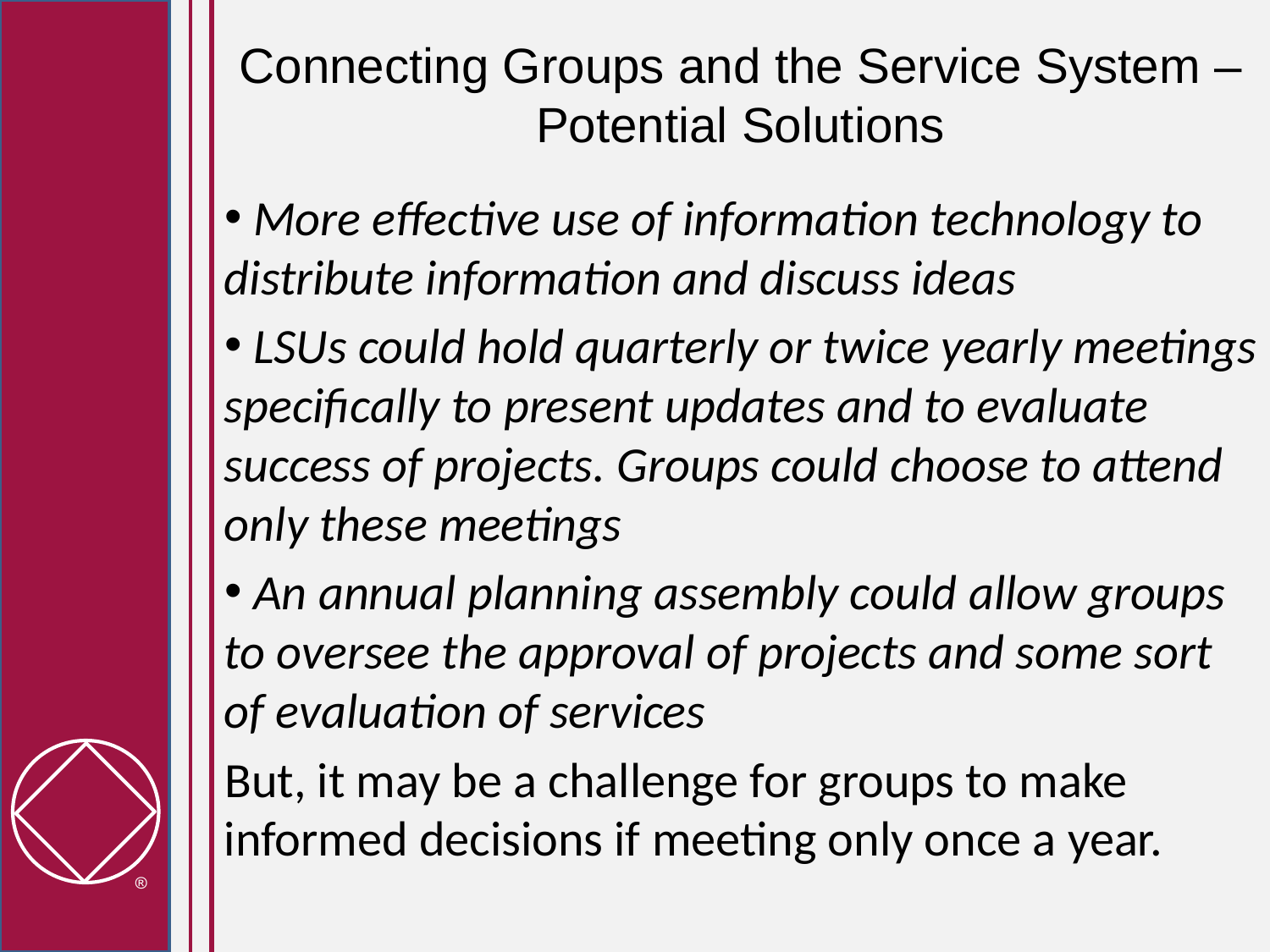

Connecting Groups and the Service System – Potential Solutions
 More effective use of information technology to distribute information and discuss ideas
 LSUs could hold quarterly or twice yearly meetings specifically to present updates and to evaluate success of projects. Groups could choose to attend only these meetings
 An annual planning assembly could allow groups to oversee the approval of projects and some sort of evaluation of services
But, it may be a challenge for groups to make informed decisions if meeting only once a year.